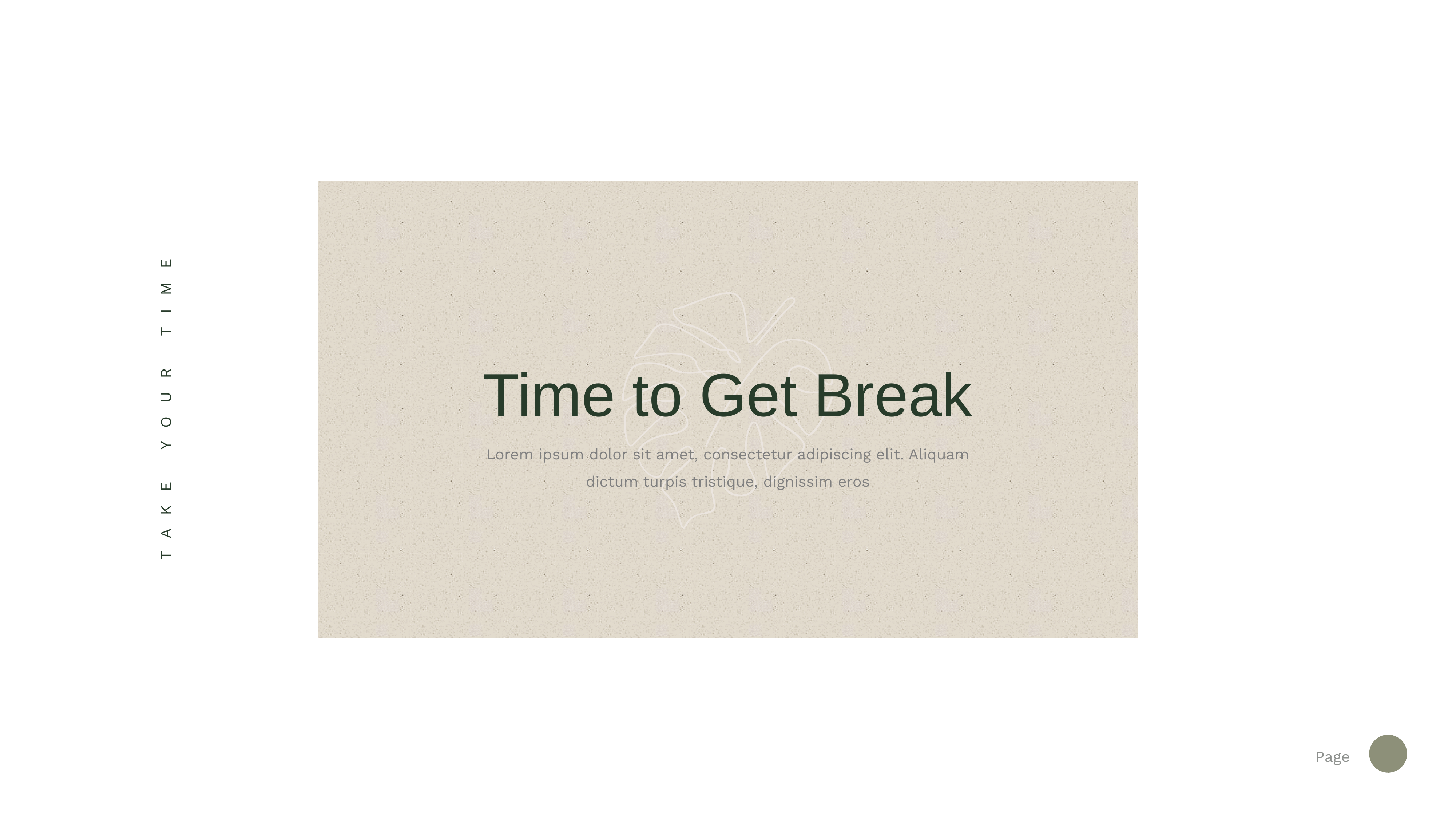

Time to Get Break
TAKE YOUR TIME
Lorem ipsum dolor sit amet, consectetur adipiscing elit. Aliquam dictum turpis tristique, dignissim eros

Page
32